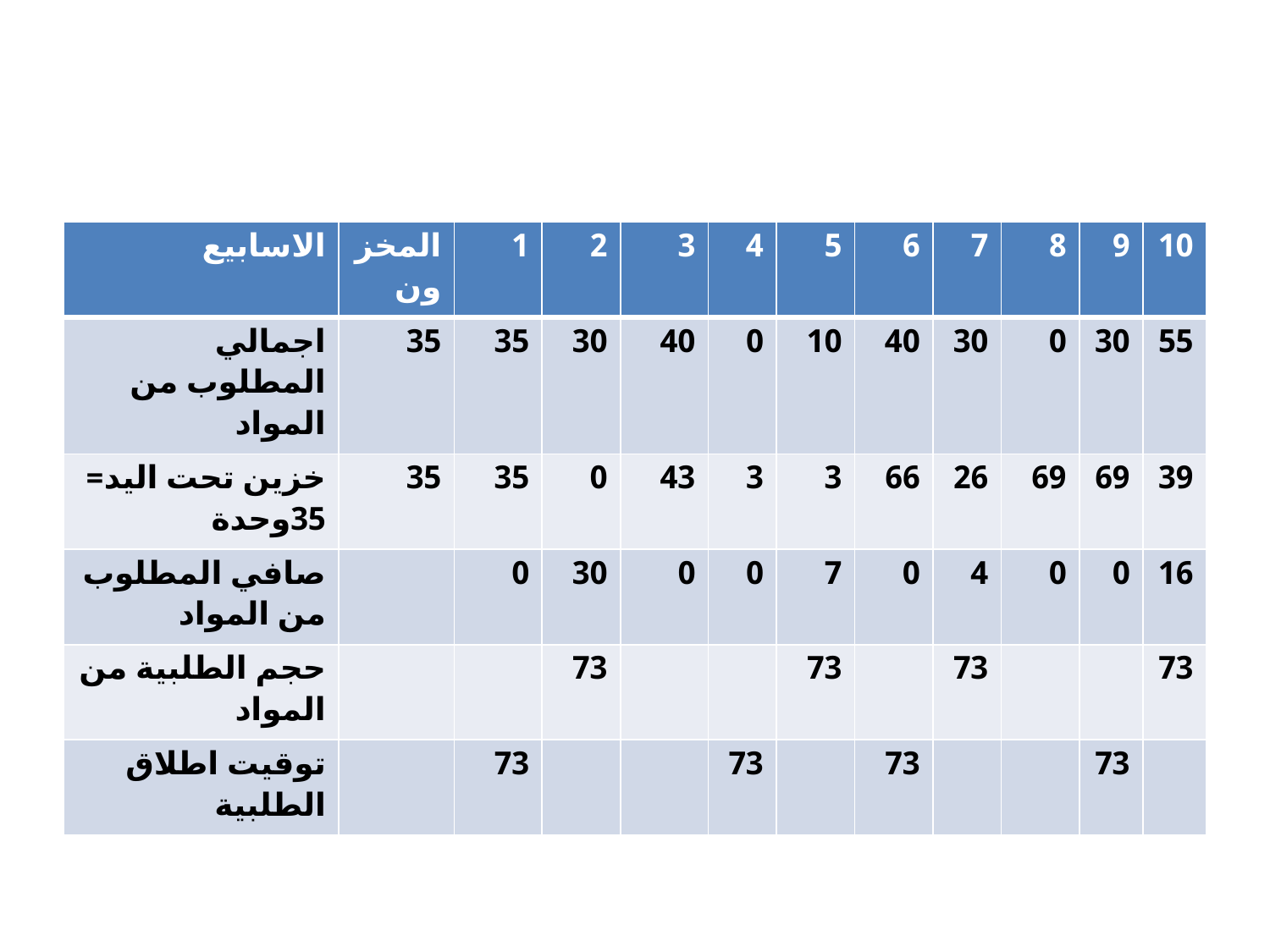

#
| الاسابيع | المخزون | 1 | 2 | 3 | 4 | 5 | 6 | 7 | 8 | 9 | 10 |
| --- | --- | --- | --- | --- | --- | --- | --- | --- | --- | --- | --- |
| اجمالي المطلوب من المواد | 35 | 35 | 30 | 40 | 0 | 10 | 40 | 30 | 0 | 30 | 55 |
| خزين تحت اليد= 35وحدة | 35 | 35 | 0 | 43 | 3 | 3 | 66 | 26 | 69 | 69 | 39 |
| صافي المطلوب من المواد |  | 0 | 30 | 0 | 0 | 7 | 0 | 4 | 0 | 0 | 16 |
| حجم الطلبية من المواد |  |  | 73 |  |  | 73 |  | 73 |  |  | 73 |
| توقيت اطلاق الطلبية |  | 73 |  |  | 73 |  | 73 |  |  | 73 |  |